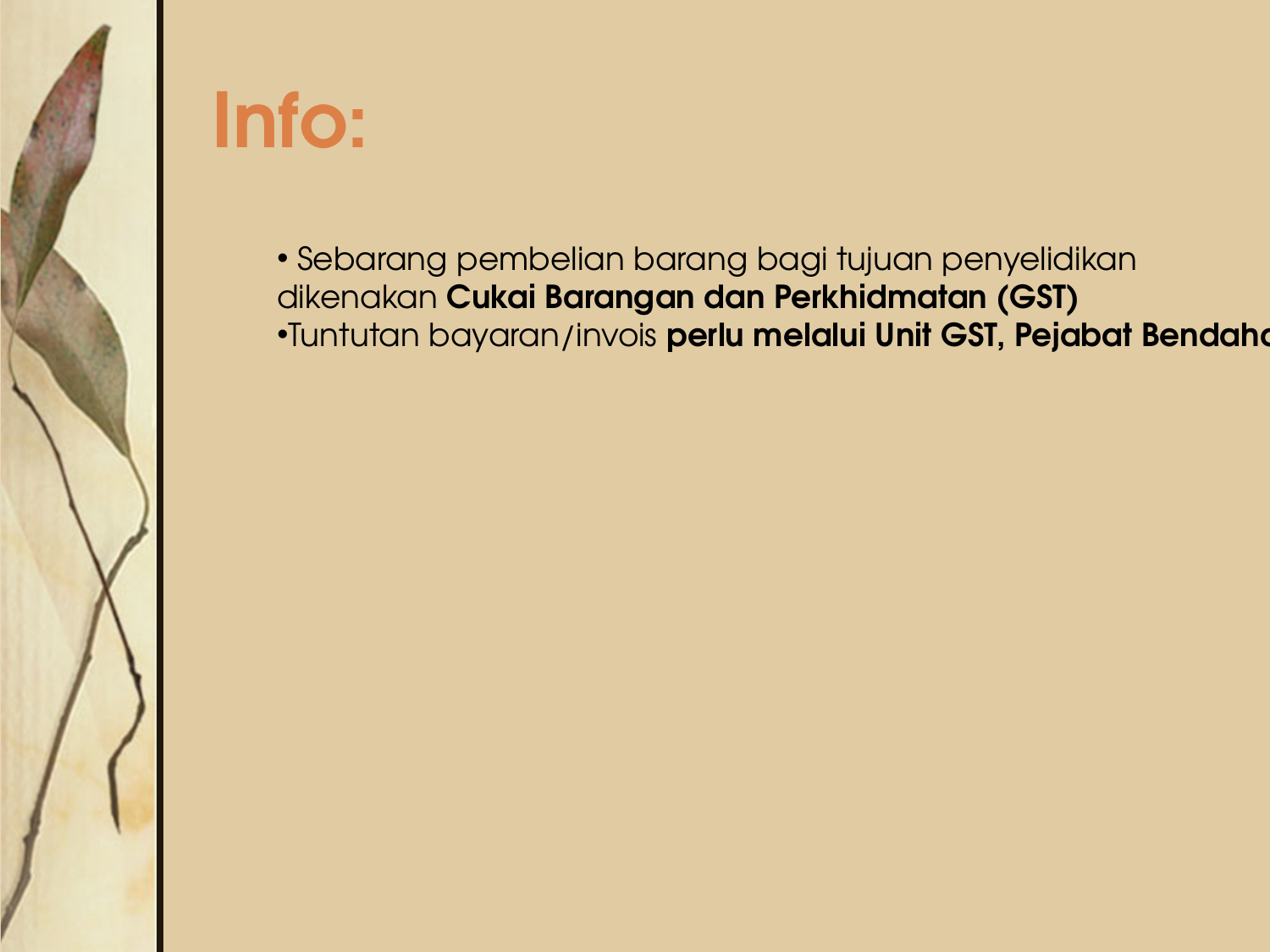

# Info:
 Sebarang pembelian barang bagi tujuan penyelidikan dikenakan Cukai Barangan dan Perkhidmatan (GST)
Tuntutan bayaran/invois perlu melalui Unit GST, Pejabat Bendahari